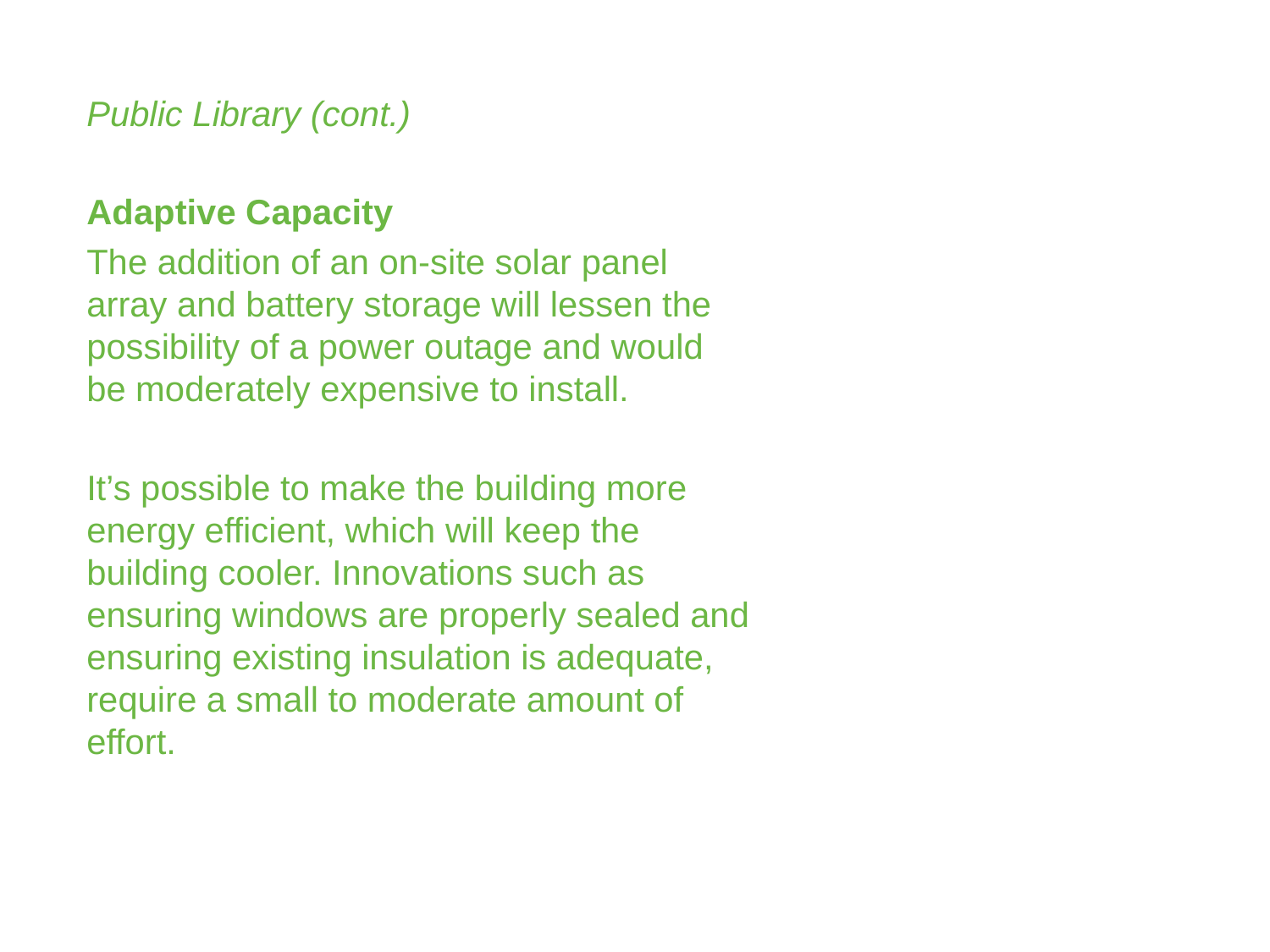

Public Library (cont.)

Adaptive Capacity
The addition of an on-site solar panel array and battery storage will lessen the possibility of a power outage and would be moderately expensive to install.

It’s possible to make the building more energy efficient, which will keep the building cooler. Innovations such as ensuring windows are properly sealed and ensuring existing insulation is adequate, require a small to moderate amount of effort.